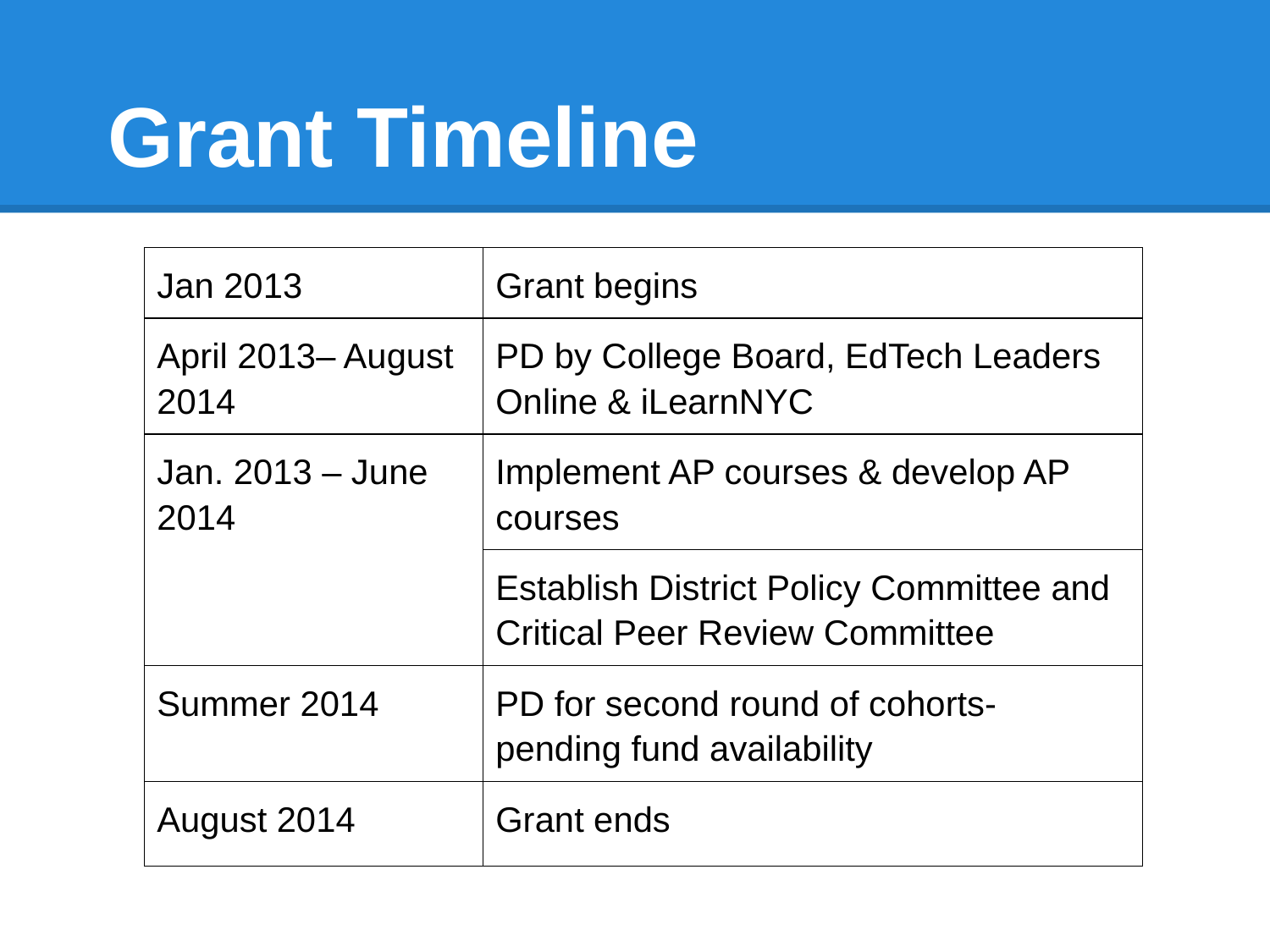

# Grant Timeline
| Jan 2013 | Grant begins |
| --- | --- |
| April 2013– August 2014 | PD by College Board, EdTech Leaders Online & iLearnNYC |
| Jan. 2013 – June 2014 | Implement AP courses & develop AP courses |
|  | Establish District Policy Committee and Critical Peer Review Committee |
| Summer 2014 | PD for second round of cohorts- pending fund availability |
| August 2014 | Grant ends |